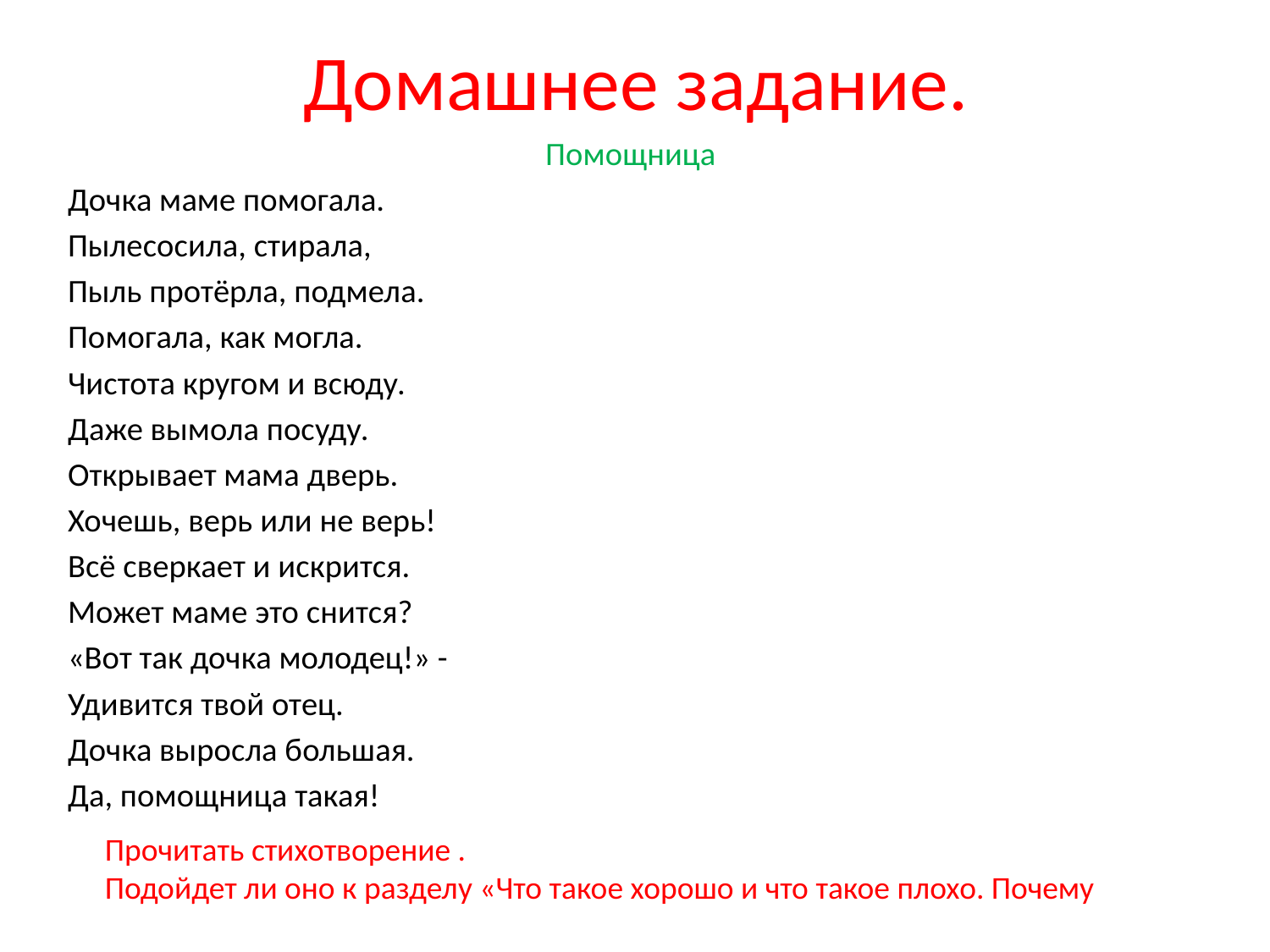

# Домашнее задание.
Помощница
Дочка маме помогала.
Пылесосила, стирала,
Пыль протёрла, подмела.
Помогала, как могла.
Чистота кругом и всюду.
Даже вымола посуду.
Открывает мама дверь.
Хочешь, верь или не верь!
Всё сверкает и искрится.
Может маме это снится?
«Вот так дочка молодец!» -
Удивится твой отец.
Дочка выросла большая.
Да, помощница такая!

Прочитать стихотворение .
Подойдет ли оно к разделу «Что такое хорошо и что такое плохо. Почему